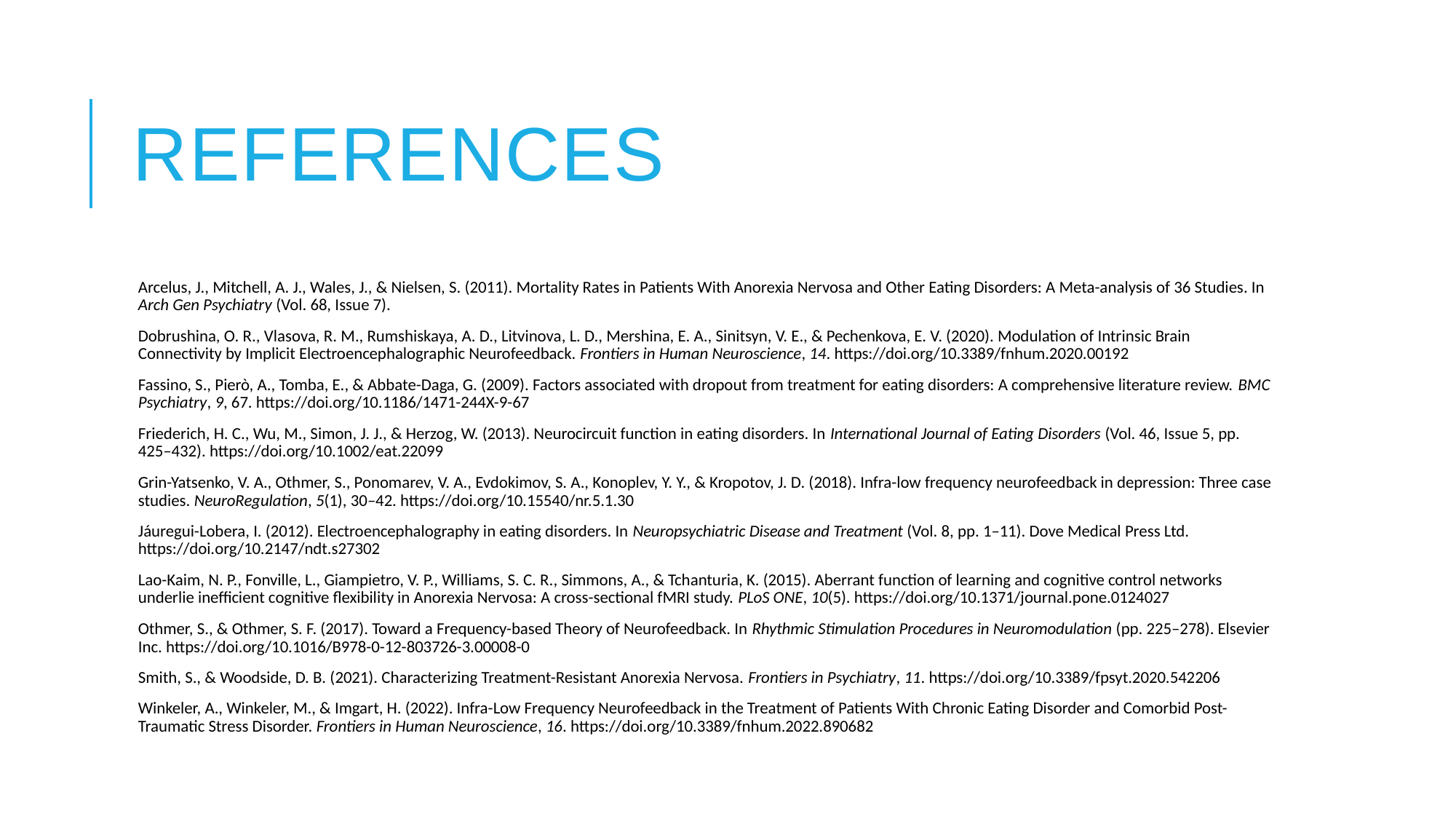

# references
Arcelus, J., Mitchell, A. J., Wales, J., & Nielsen, S. (2011). Mortality Rates in Patients With Anorexia Nervosa and Other Eating Disorders: A Meta-analysis of 36 Studies. In Arch Gen Psychiatry (Vol. 68, Issue 7).
Dobrushina, O. R., Vlasova, R. M., Rumshiskaya, A. D., Litvinova, L. D., Mershina, E. A., Sinitsyn, V. E., & Pechenkova, E. V. (2020). Modulation of Intrinsic Brain Connectivity by Implicit Electroencephalographic Neurofeedback. Frontiers in Human Neuroscience, 14. https://doi.org/10.3389/fnhum.2020.00192
Fassino, S., Pierò, A., Tomba, E., & Abbate-Daga, G. (2009). Factors associated with dropout from treatment for eating disorders: A comprehensive literature review. BMC Psychiatry, 9, 67. https://doi.org/10.1186/1471-244X-9-67
Friederich, H. C., Wu, M., Simon, J. J., & Herzog, W. (2013). Neurocircuit function in eating disorders. In International Journal of Eating Disorders (Vol. 46, Issue 5, pp. 425–432). https://doi.org/10.1002/eat.22099
Grin-Yatsenko, V. A., Othmer, S., Ponomarev, V. A., Evdokimov, S. A., Konoplev, Y. Y., & Kropotov, J. D. (2018). Infra-low frequency neurofeedback in depression: Three case studies. NeuroRegulation, 5(1), 30–42. https://doi.org/10.15540/nr.5.1.30
Jáuregui-Lobera, I. (2012). Electroencephalography in eating disorders. In Neuropsychiatric Disease and Treatment (Vol. 8, pp. 1–11). Dove Medical Press Ltd. https://doi.org/10.2147/ndt.s27302
Lao-Kaim, N. P., Fonville, L., Giampietro, V. P., Williams, S. C. R., Simmons, A., & Tchanturia, K. (2015). Aberrant function of learning and cognitive control networks underlie inefficient cognitive flexibility in Anorexia Nervosa: A cross-sectional fMRI study. PLoS ONE, 10(5). https://doi.org/10.1371/journal.pone.0124027
Othmer, S., & Othmer, S. F. (2017). Toward a Frequency-based Theory of Neurofeedback. In Rhythmic Stimulation Procedures in Neuromodulation (pp. 225–278). Elsevier Inc. https://doi.org/10.1016/B978-0-12-803726-3.00008-0
Smith, S., & Woodside, D. B. (2021). Characterizing Treatment-Resistant Anorexia Nervosa. Frontiers in Psychiatry, 11. https://doi.org/10.3389/fpsyt.2020.542206
Winkeler, A., Winkeler, M., & Imgart, H. (2022). Infra-Low Frequency Neurofeedback in the Treatment of Patients With Chronic Eating Disorder and Comorbid Post-Traumatic Stress Disorder. Frontiers in Human Neuroscience, 16. https://doi.org/10.3389/fnhum.2022.890682